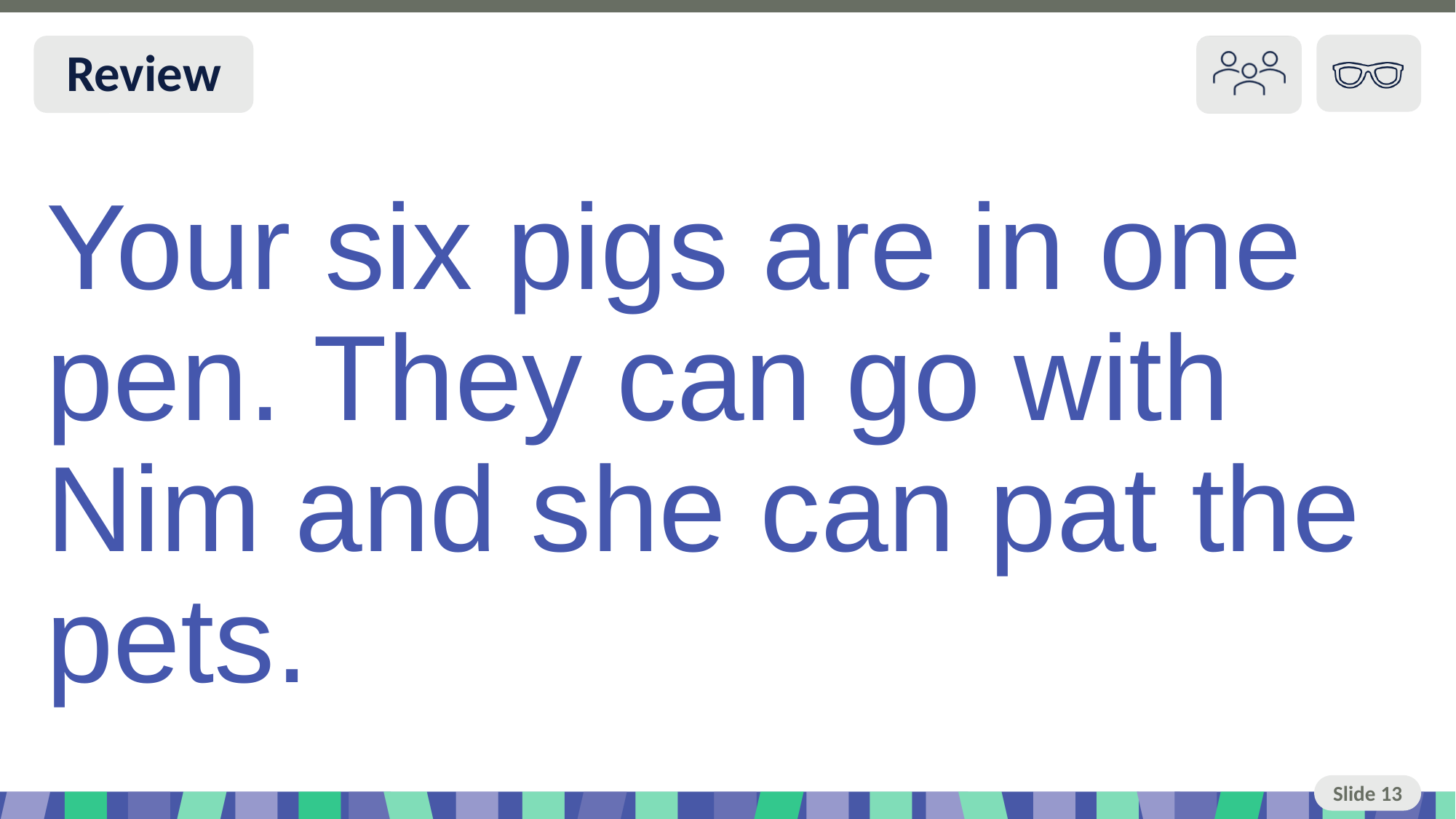

# Slide 13 Review
Your six pigs are in one pen. They can go with Nim and she can pat the pets.